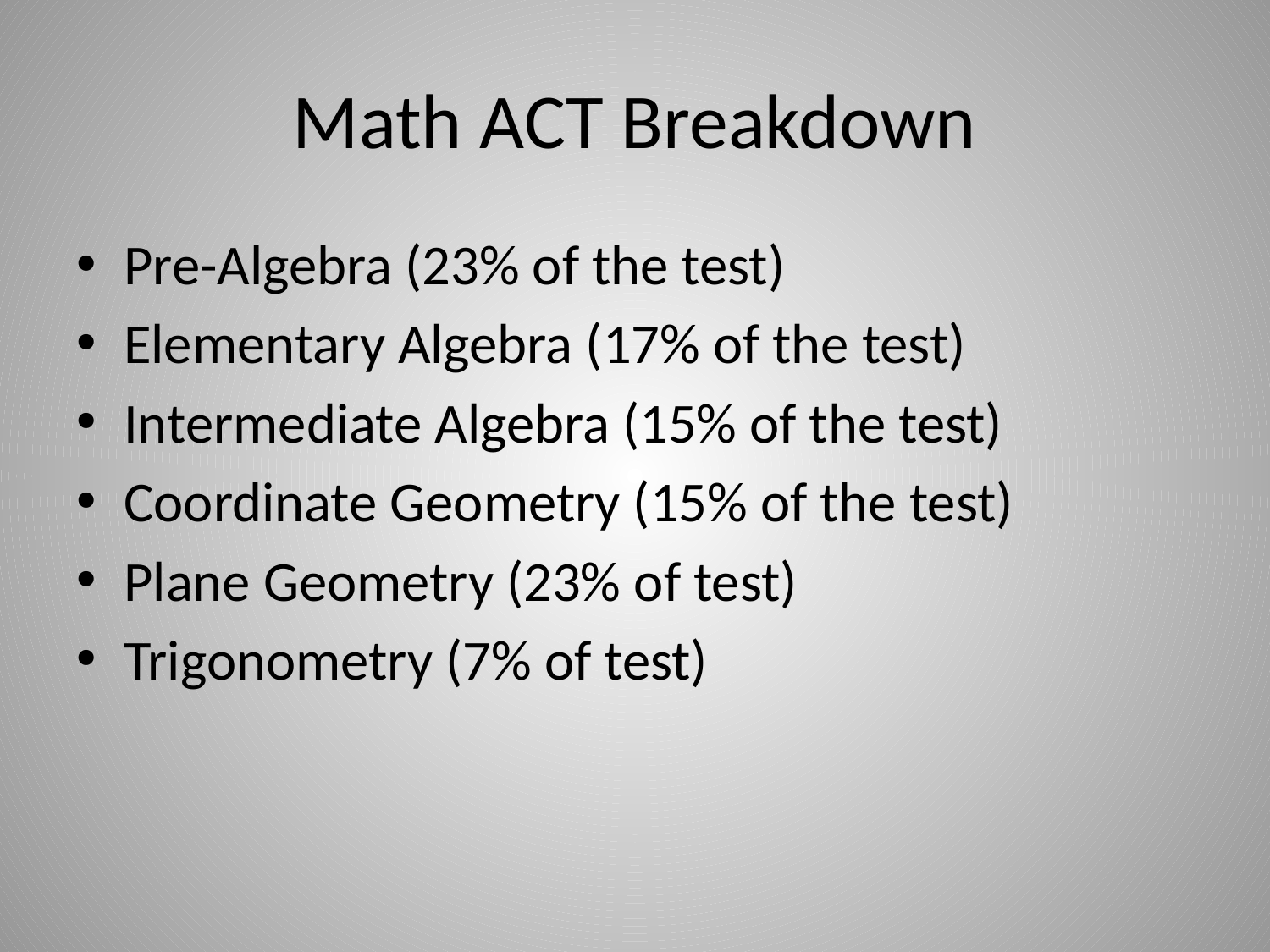

# Math ACT Breakdown
Pre-Algebra (23% of the test)
Elementary Algebra (17% of the test)
Intermediate Algebra (15% of the test)
Coordinate Geometry (15% of the test)
Plane Geometry (23% of test)
Trigonometry (7% of test)